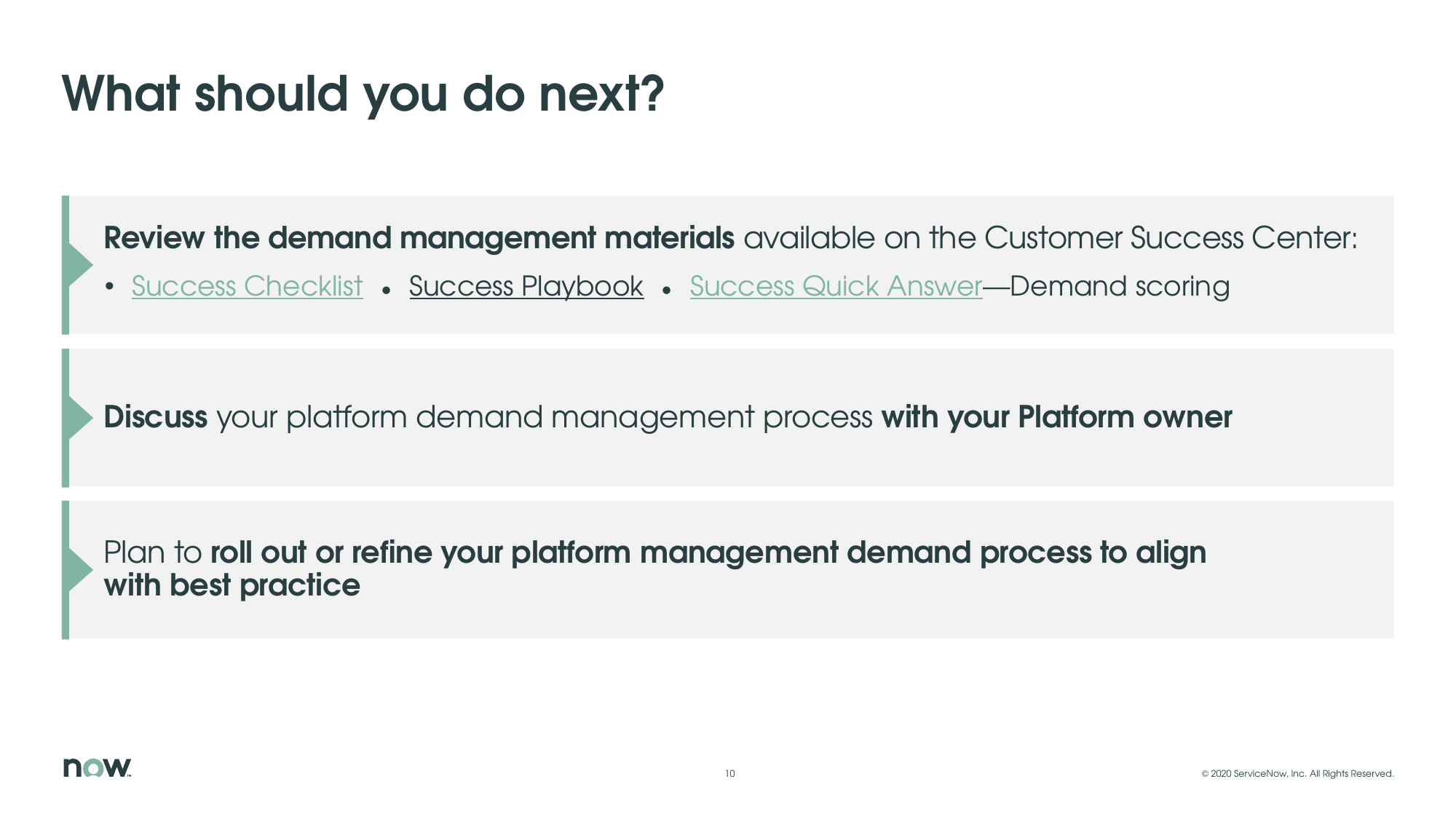

# What should you do next?
Review the demand management materials available on the Customer Success Center:

Success Checklist   •   Success Playbook   •   Success Quick Answer—Demand scoring
Discuss your platform demand management process with your Platform owner

Plan to roll out or refine your platform management demand process to align
with best practice